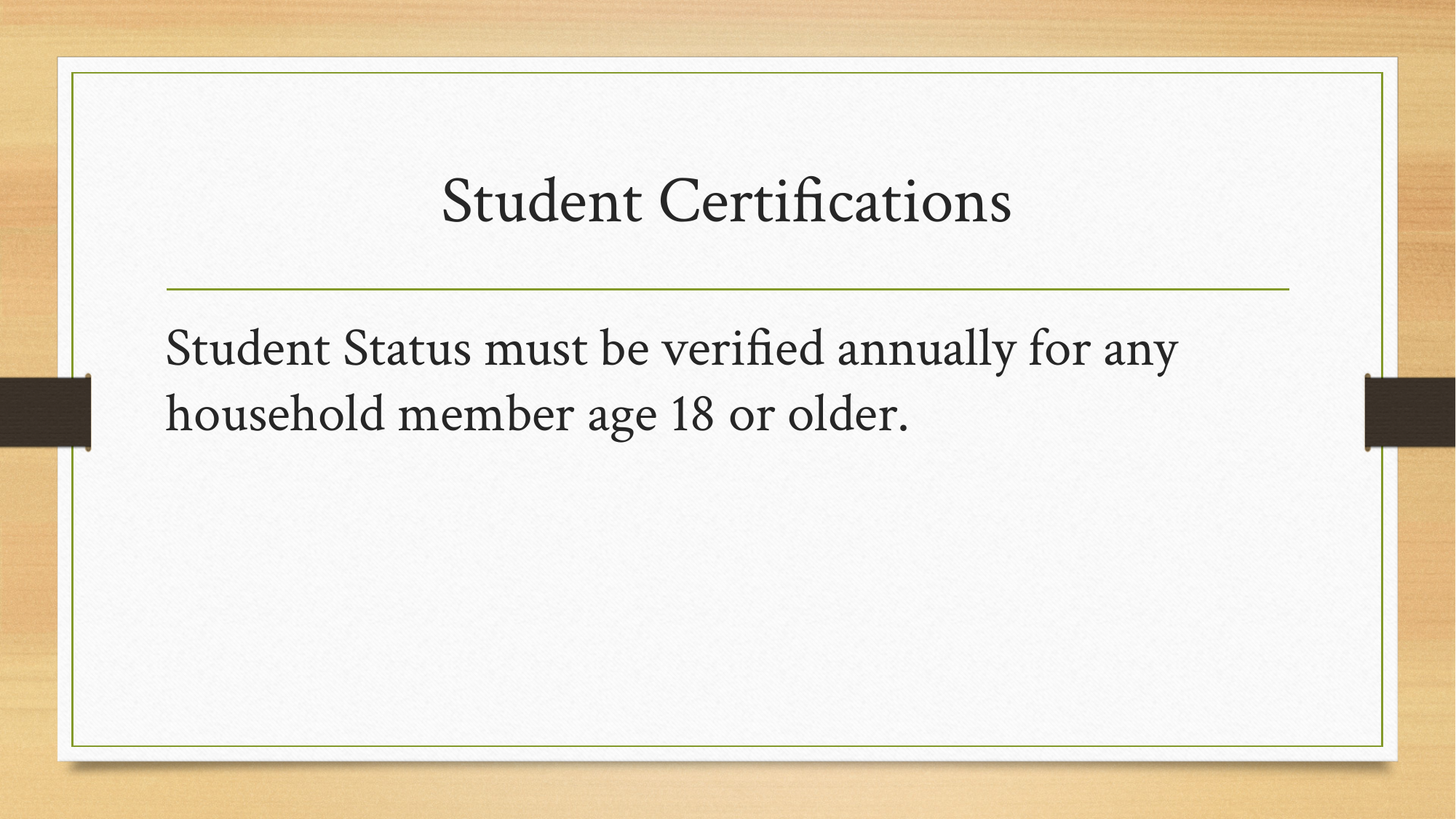

# Student Certifications
Student Status must be verified annually for any household member age 18 or older.